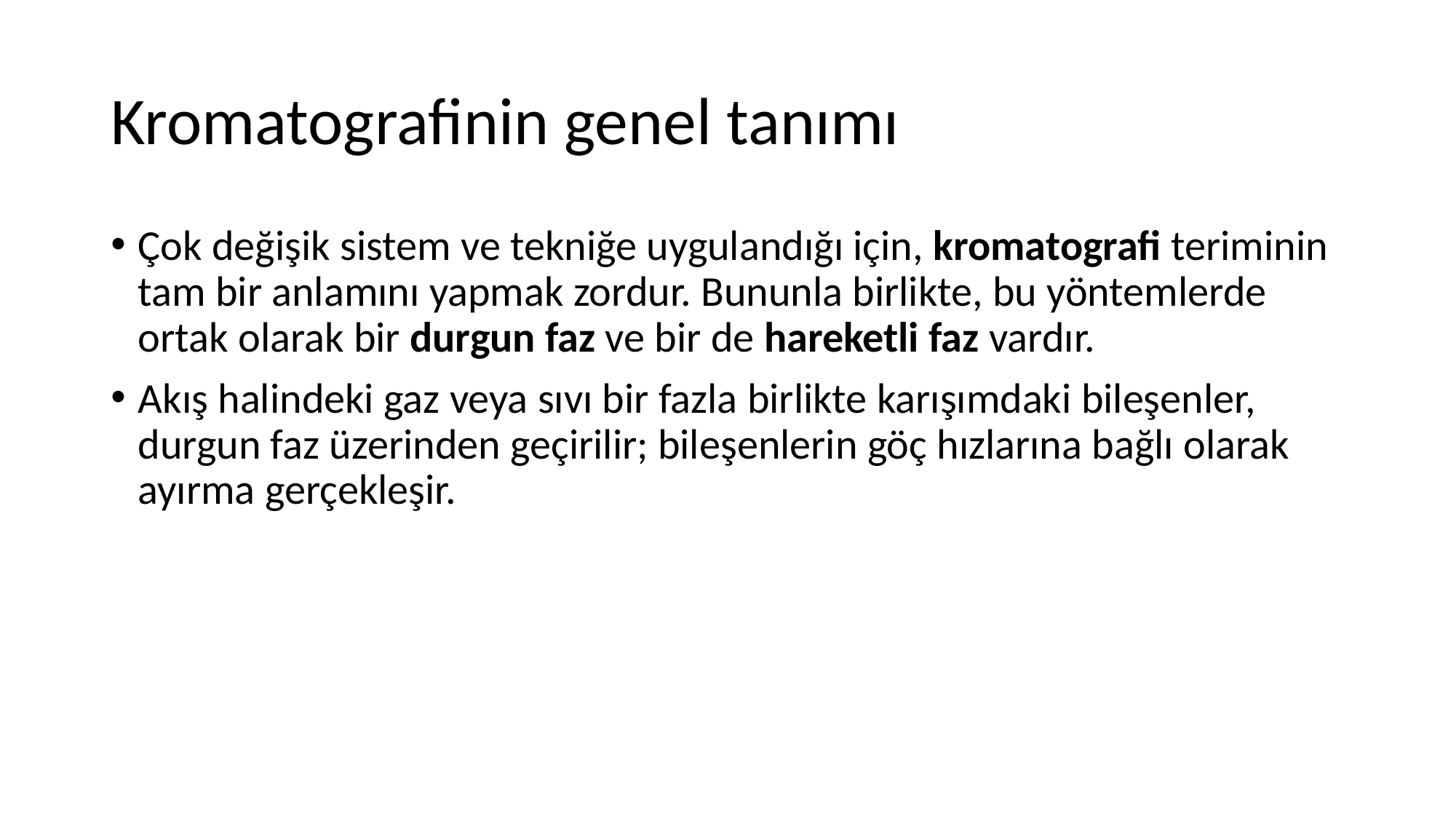

# Kromatografinin genel tanımı
Çok değişik sistem ve tekniğe uygulandığı için, kromatografi teriminin tam bir anlamını yapmak zordur. Bununla birlikte, bu yöntemlerde ortak olarak bir durgun faz ve bir de hareketli faz vardır.
Akış halindeki gaz veya sıvı bir fazla birlikte karışımdaki bileşenler, durgun faz üzerinden geçirilir; bileşenlerin göç hızlarına bağlı olarak ayırma gerçekleşir.